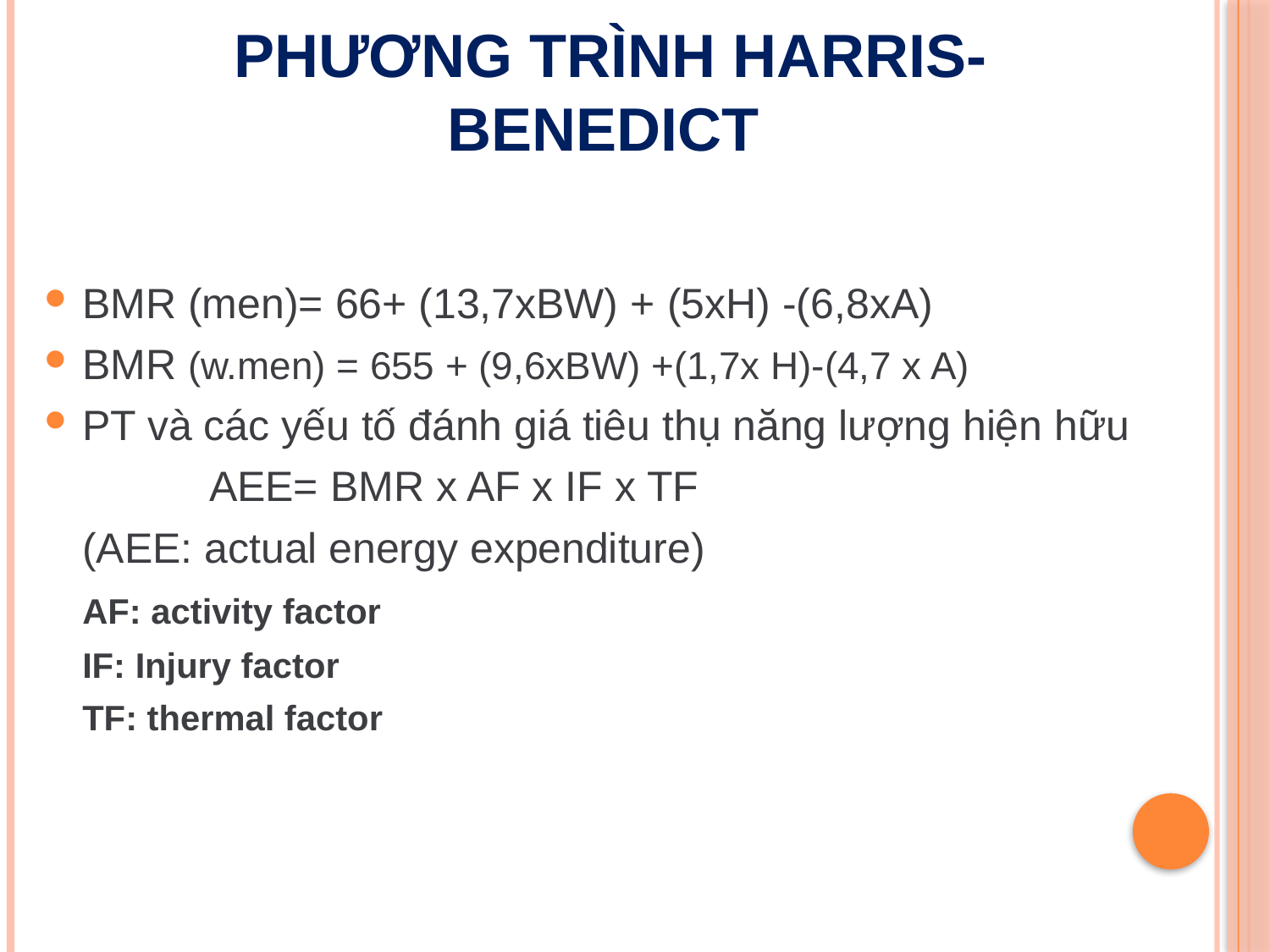

# Phương trình Harris- benedict
BMR (men)= 66+ (13,7xBW) + (5xH) -(6,8xA)
BMR (w.men) = 655 + (9,6xBW) +(1,7x H)-(4,7 x A)
PT và các yếu tố đánh giá tiêu thụ năng lượng hiện hữu
		AEE= BMR x AF x IF x TF
	(AEE: actual energy expenditure)
	AF: activity factor
	IF: Injury factor
	TF: thermal factor